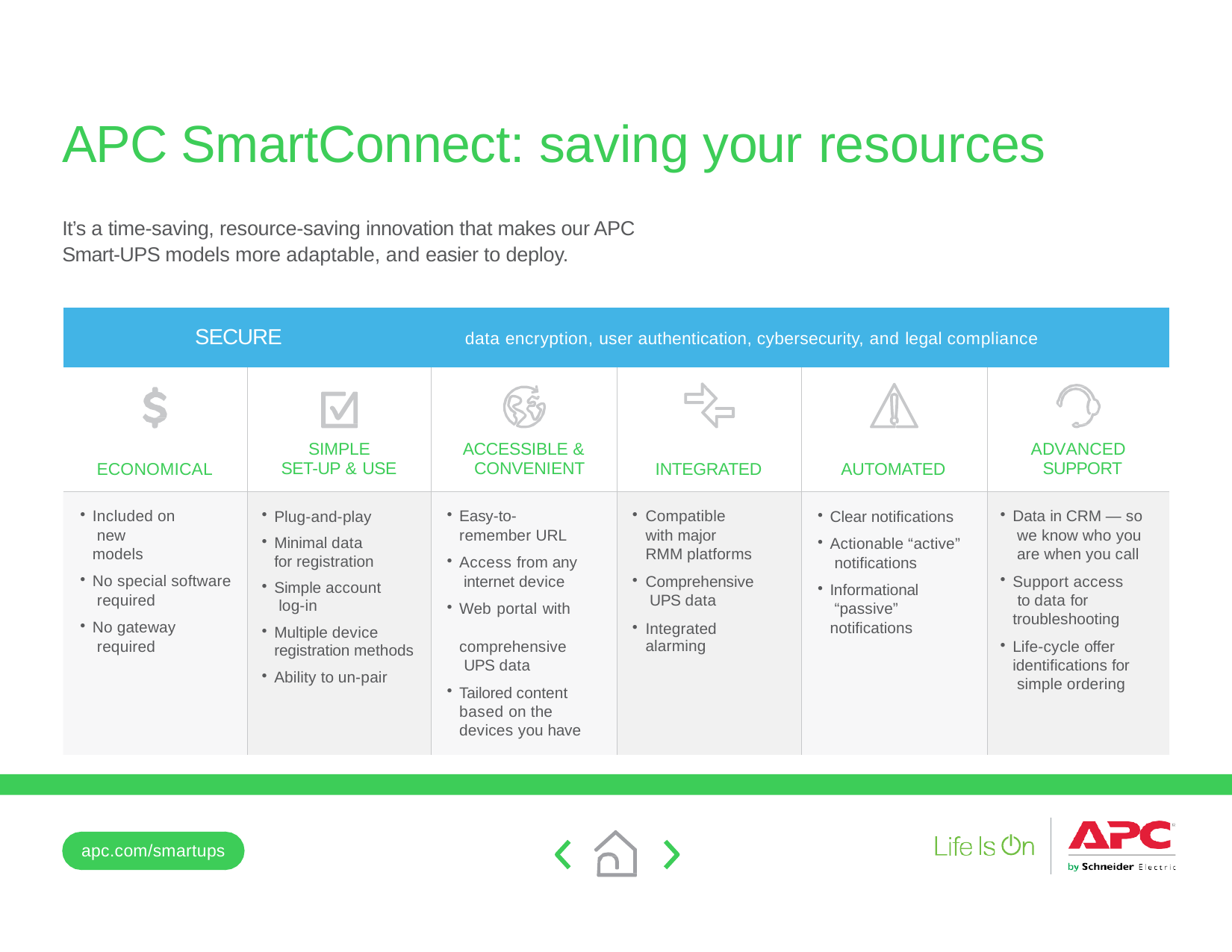

# APC SmartConnect: saving your resources
It’s a time-saving, resource-saving innovation that makes our APC Smart-UPS models more adaptable, and easier to deploy.
| SECURE data encryption, user authentication, cybersecurity, and legal compliance |  |  |  |  |  |
| --- | --- | --- | --- | --- | --- |
| ECONOMICAL | SIMPLE SET-UP & USE | ACCESSIBLE & CONVENIENT | INTEGRATED | AUTOMATED | ADVANCED SUPPORT |
| Included on new models No special software required No gateway required | Plug-and-play Minimal data for registration Simple account log-in Multiple device registration methods Ability to un-pair | Easy-to- remember URL Access from any internet device Web portal with comprehensive UPS data Tailored content based on the devices you have | Compatible with major RMM platforms Comprehensive UPS data Integrated alarming | Clear notifications Actionable “active” notifications Informational “passive” notifications | Data in CRM — so we know who you are when you call Support access to data for troubleshooting Life-cycle offer identifications for simple ordering |

apc.com/smartups